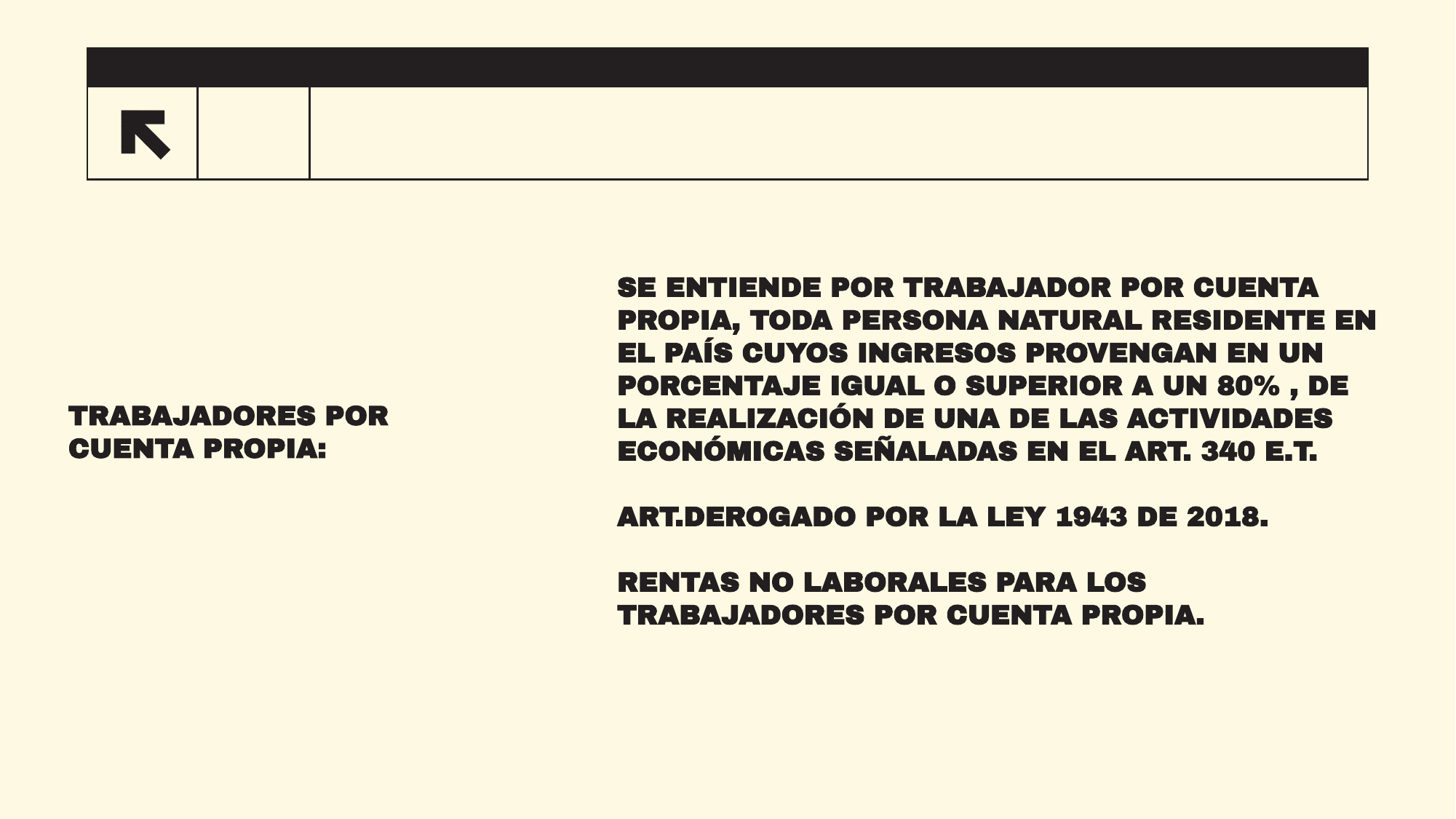

32
SE ENTIENDE POR TRABAJADOR POR CUENTA PROPIA, TODA PERSONA NATURAL RESIDENTE EN EL PAÍS CUYOS INGRESOS PROVENGAN EN UN PORCENTAJE IGUAL O SUPERIOR A UN 80% , DE LA REALIZACIÓN DE UNA DE LAS ACTIVIDADES ECONÓMICAS SEÑALADAS EN EL ART. 340 E.T.

ART.DEROGADO POR LA LEY 1943 DE 2018.

RENTAS NO LABORALES PARA LOS TRABAJADORES POR CUENTA PROPIA.
TRABAJADORES POR CUENTA PROPIA: